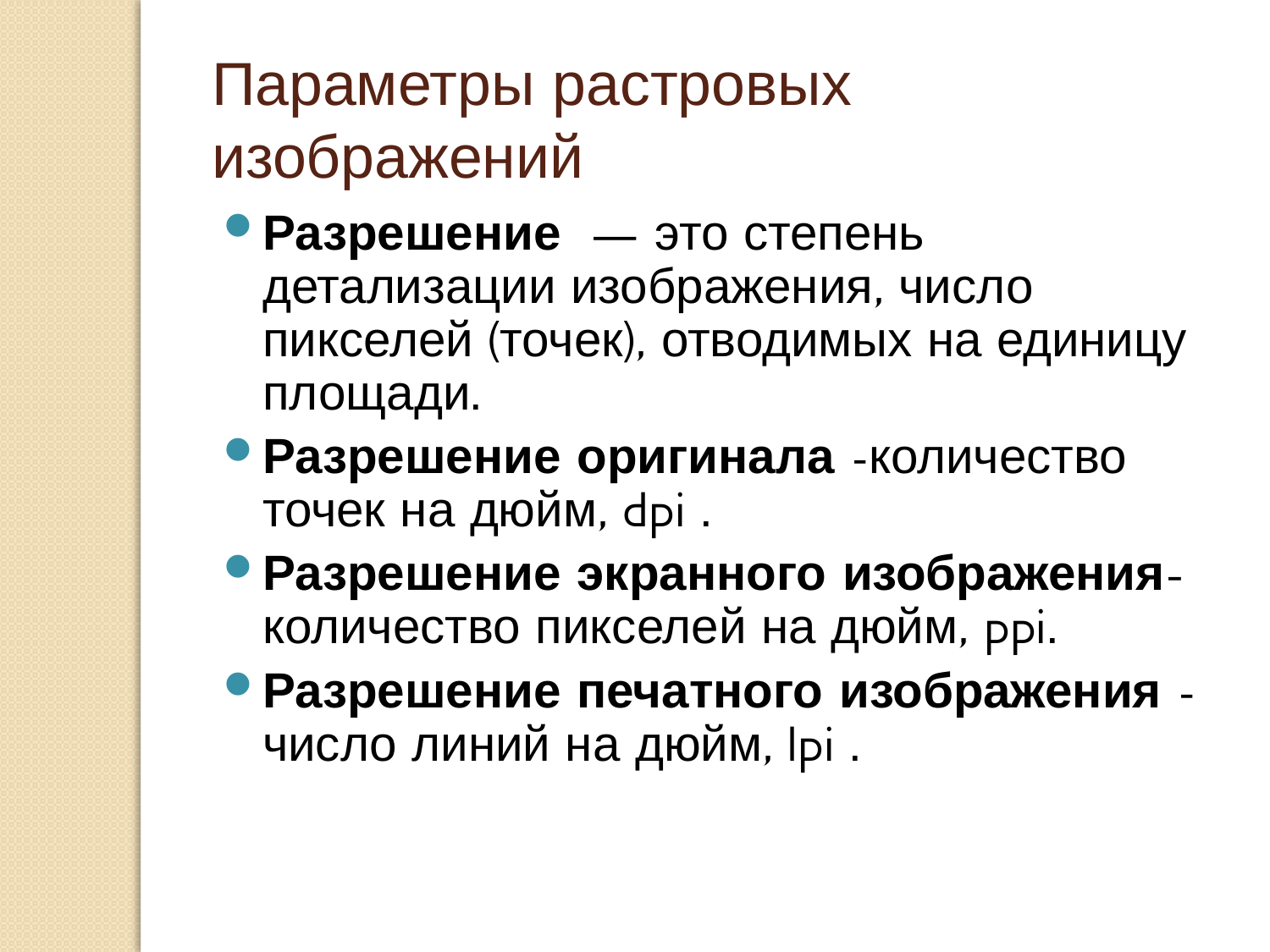

Параметры растровых изображений
Разрешение  — это степень детализации изображения, число пикселей (точек), отводимых на единицу площади.
Разрешение оригинала -количество точек на дюйм, dpi .
Разрешение экранного изображения- количество пикселей на дюйм, ppi.
Разрешение печатного изображения - число линий на дюйм, lpi .